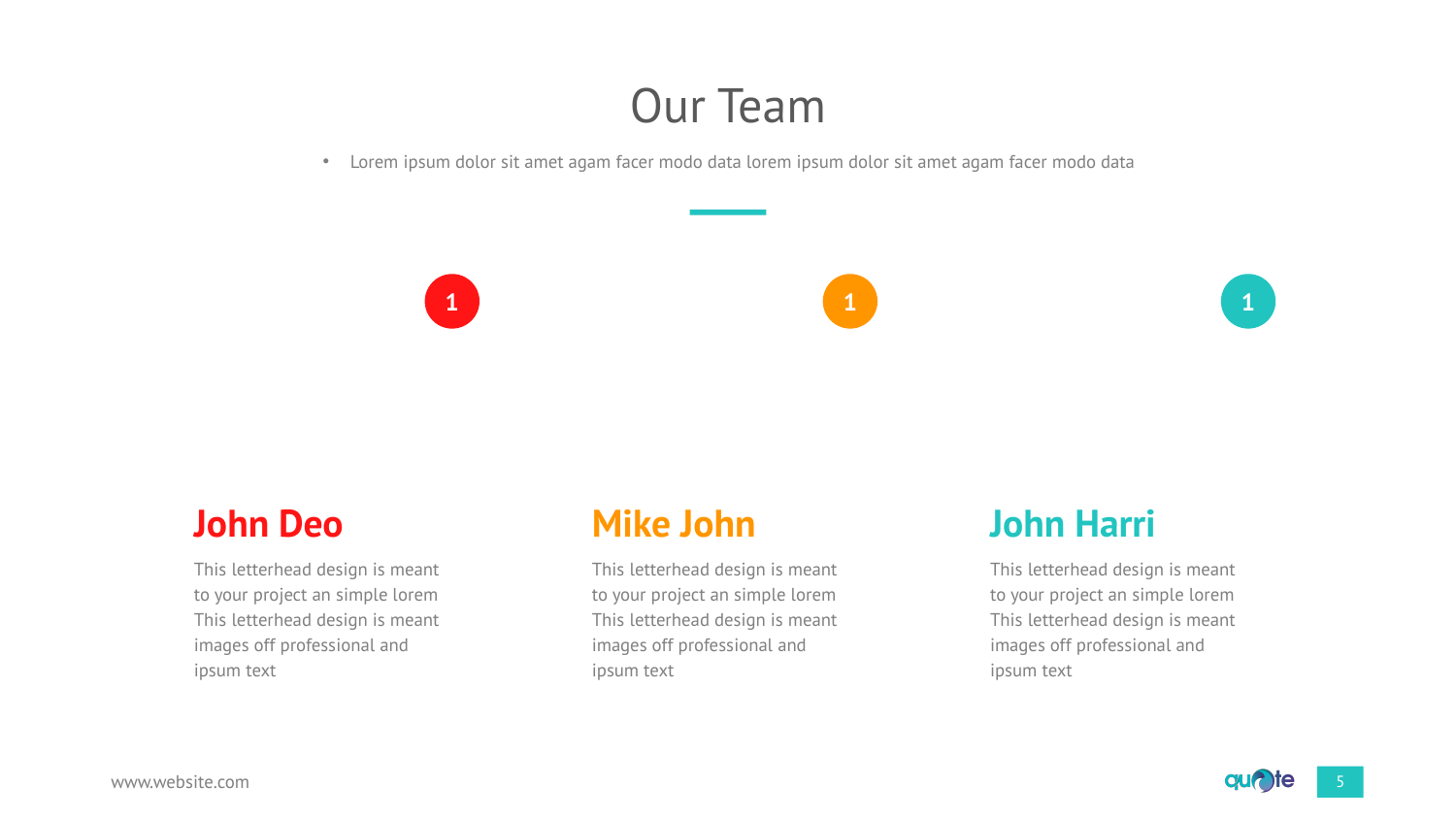

# Our Team
Lorem ipsum dolor sit amet agam facer modo data lorem ipsum dolor sit amet agam facer modo data

1
1
1

John Deo
This letterhead design is meant to your project an simple lorem This letterhead design is meant images off professional and  ipsum text
Mike John
This letterhead design is meant to your project an simple lorem This letterhead design is meant images off professional and  ipsum text
John Harri
This letterhead design is meant to your project an simple lorem This letterhead design is meant images off professional and  ipsum text
www.website.com
5